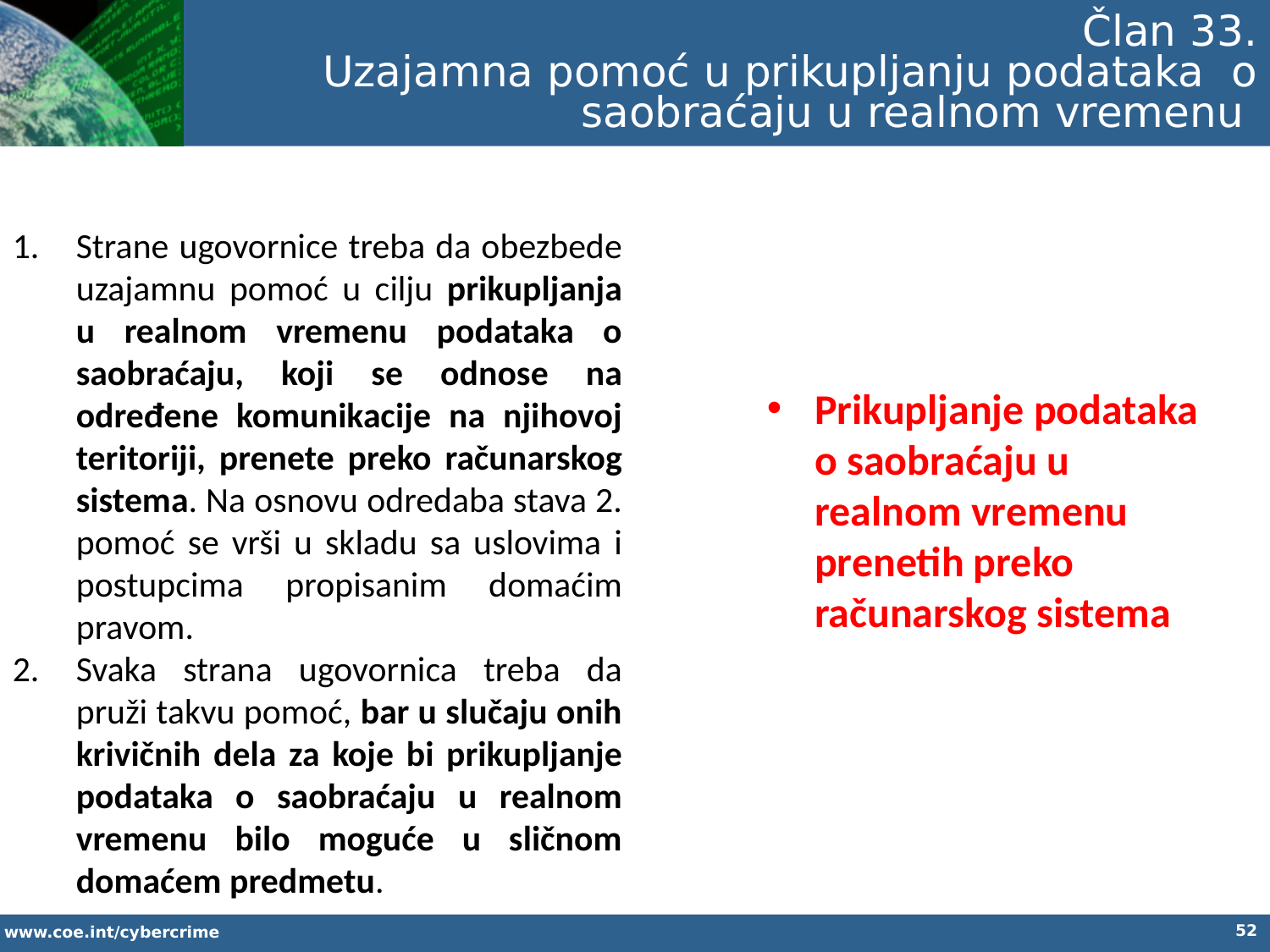

Član 33.
Uzajamna pomoć u prikupljanju podataka  o saobraćaju u realnom vremenu
Strane ugovornice treba da obezbede uzajamnu pomoć u cilju prikupljanja u realnom vremenu podataka o saobraćaju, koji se odnose na određene komunikacije na njihovoj teritoriji, prenete preko računarskog sistema. Na osnovu odredaba stava 2. pomoć se vrši u skladu sa uslovima i postupcima propisanim domaćim pravom.
Svaka strana ugovornica treba da pruži takvu pomoć, bar u slučaju onih krivičnih dela za koje bi prikupljanje podataka o saobraćaju u realnom vremenu bilo moguće u sličnom domaćem predmetu.
Prikupljanje podataka o saobraćaju u realnom vremenu prenetih preko računarskog sistema
52